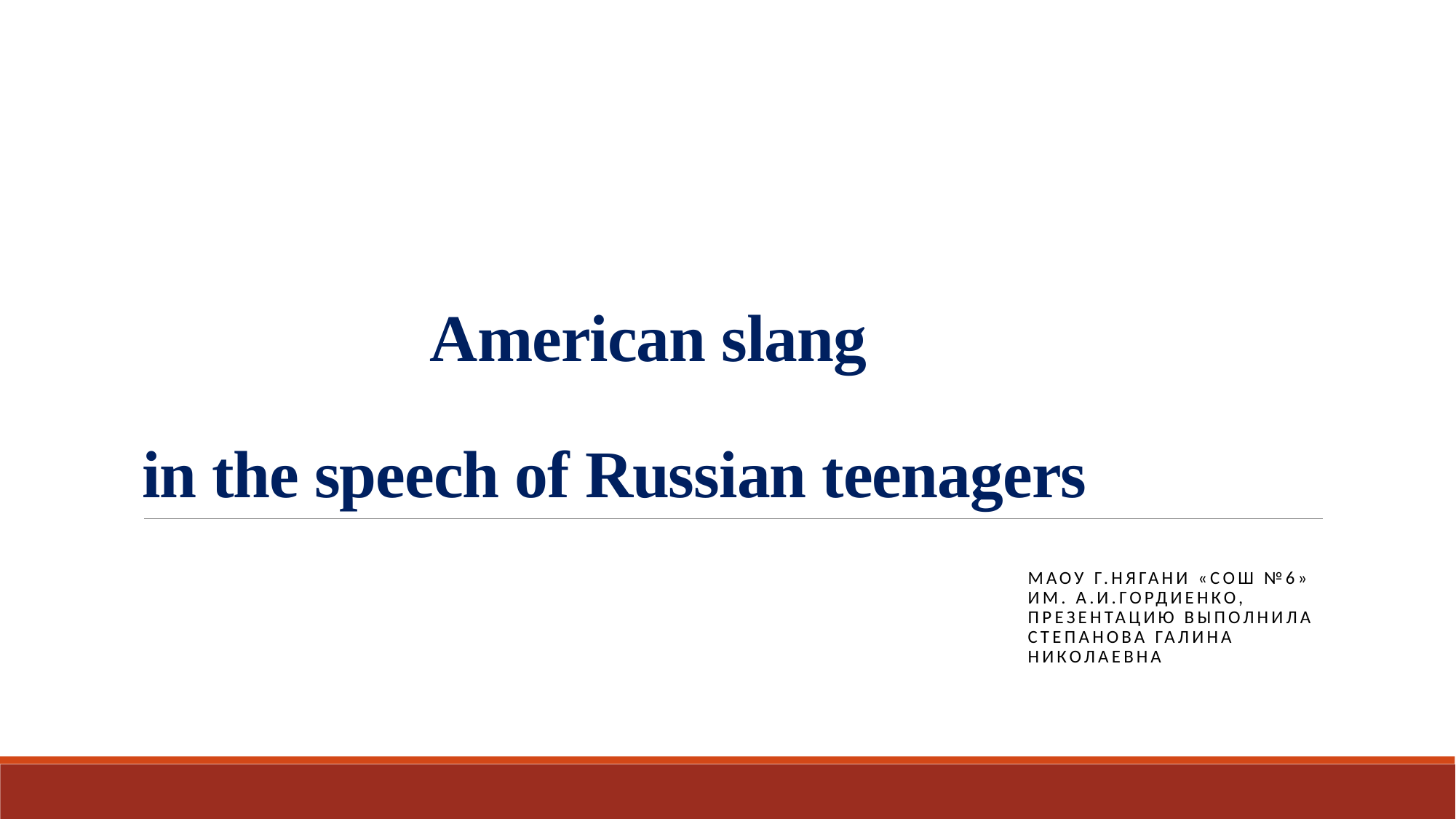

# American slang in the speech of Russian teenagers
МАОУ г.Нягани «СОШ №6» им. А.И.Гордиенко, Презентацию выполнила степанова Галина Николаевна